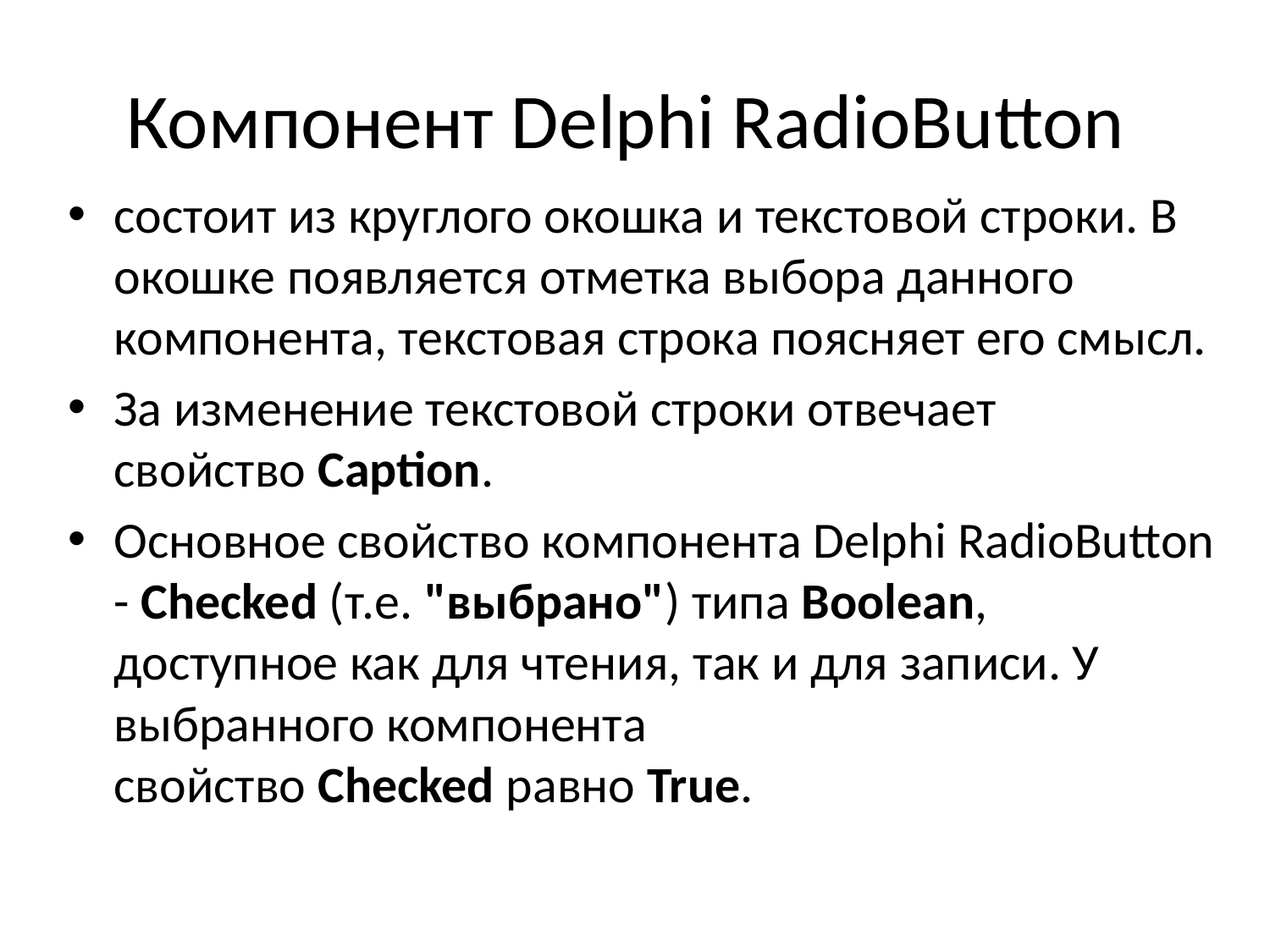

# Компонент Delphi RadioButton
состоит из круглого окошка и текстовой строки. В окошке появляется отметка выбора данного компонента, текстовая строка поясняет его смысл.
За изменение текстовой строки отвечает свойство Caption.
Основное свойство компонента Delphi RadioButton - Checked (т.е. "выбрано") типа Boolean, доступное как для чтения, так и для записи. У выбранного компонента свойство Checked равно True.